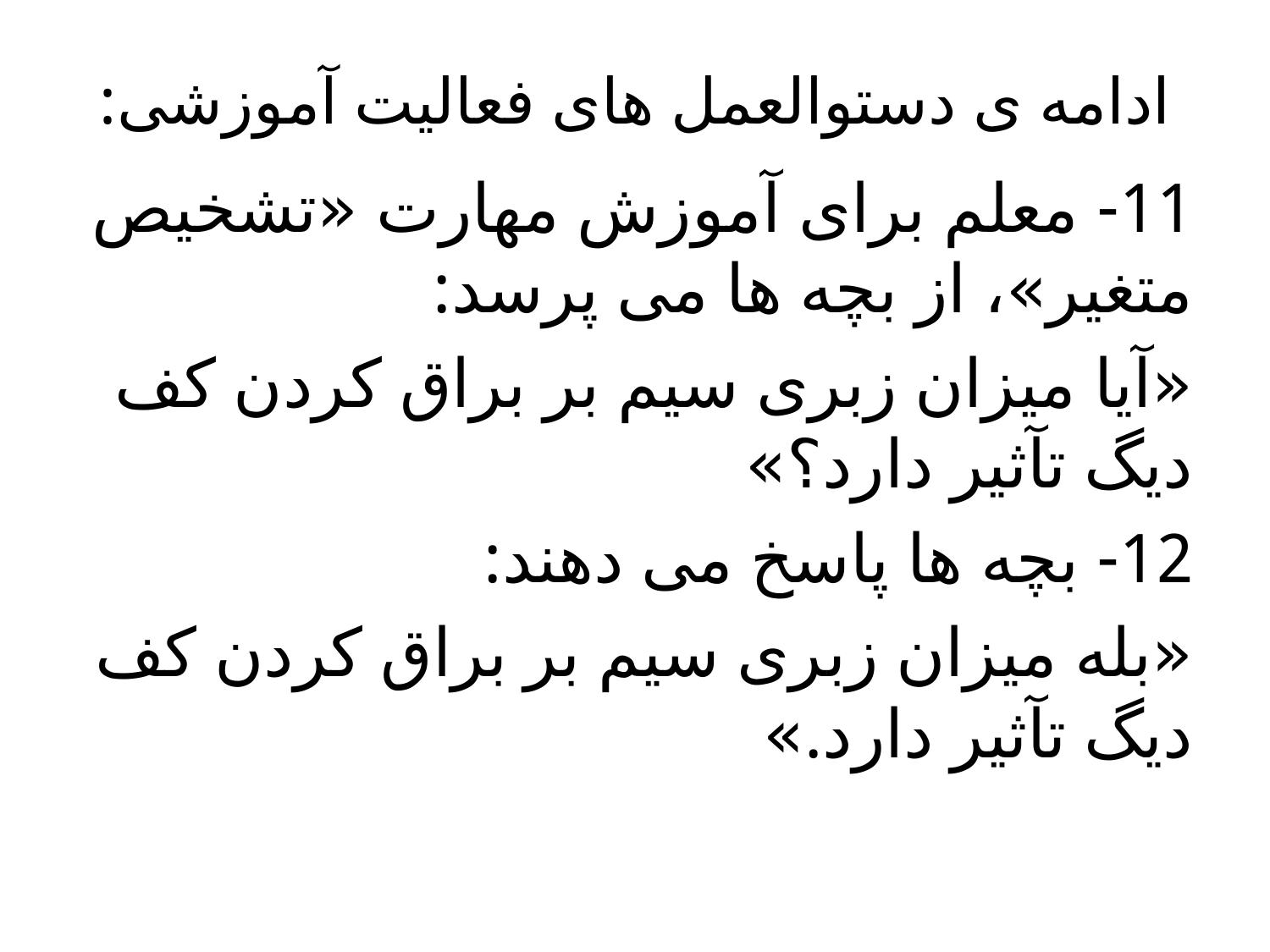

# ادامه ی دستوالعمل های فعالیت آموزشی:
11- معلم برای آموزش مهارت «تشخیص متغیر»، از بچه ها می پرسد:
«آیا میزان زبری سیم بر براق کردن کف دیگ تآثیر دارد؟»
12- بچه ها پاسخ می دهند:
«بله میزان زبری سیم بر براق کردن کف دیگ تآثیر دارد.»